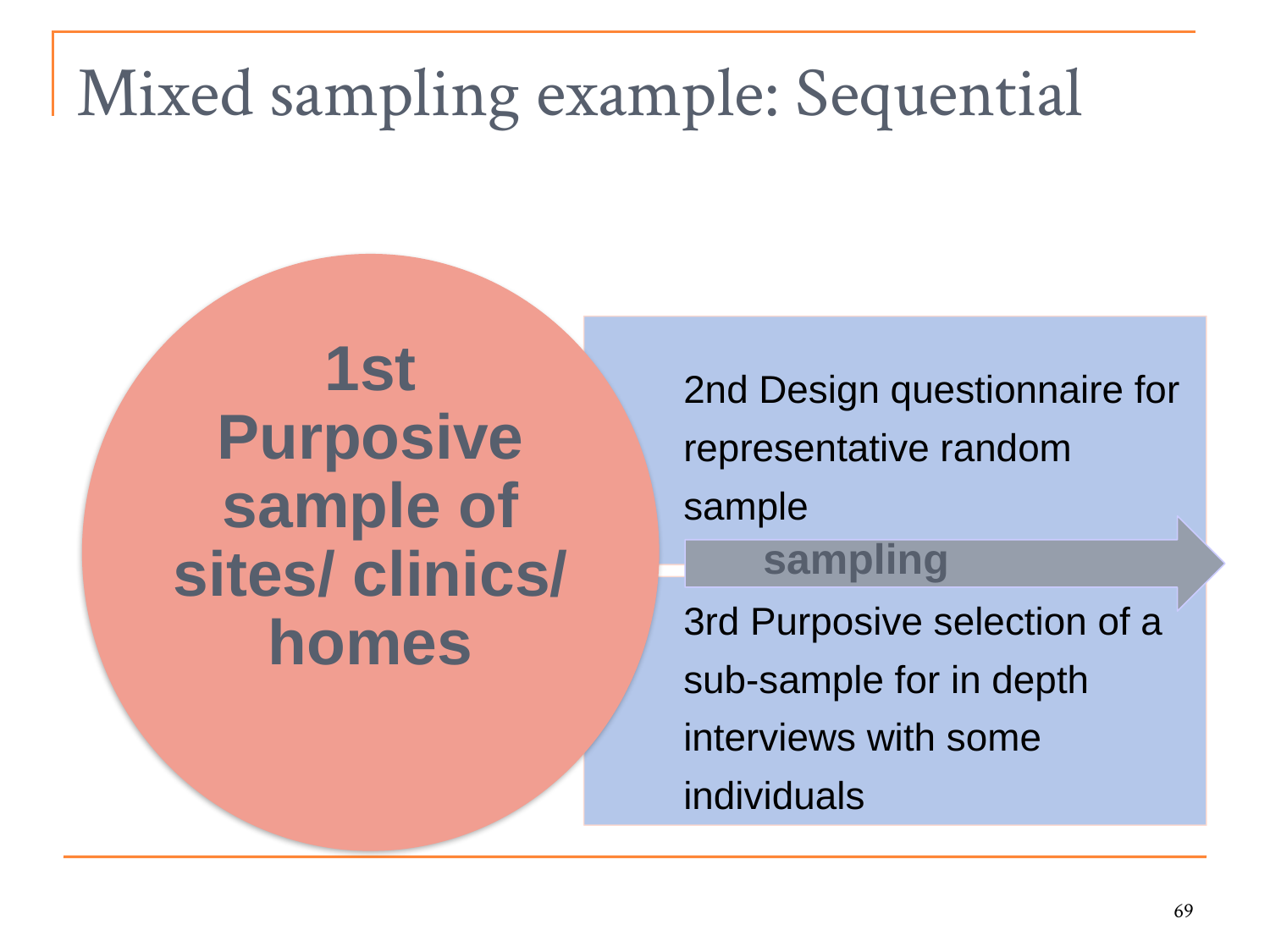

# Mixed sampling example: Sequential
2nd Design questionnaire for representative random sample
3rd Purposive selection of a sub-sample for in depth interviews with some individuals
1st Purposive sample of sites/ clinics/ homes

sampling
69